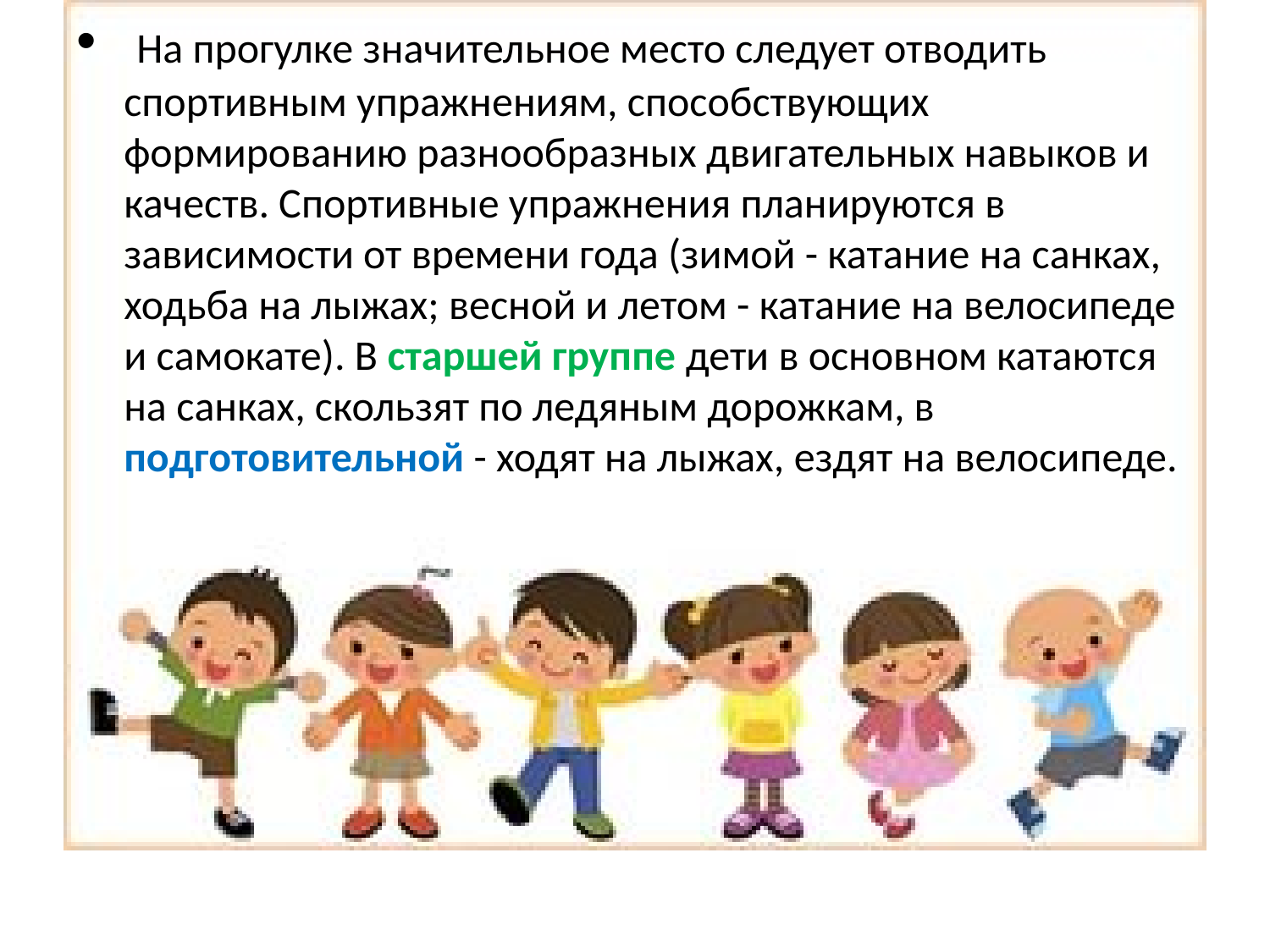

На прогулке значительное место следует отводить спортивным упражнениям, способствующих формированию разнообразных двигательных навыков и качеств. Спортивные упражнения планируются в зависимости от времени года (зимой - катание на санках, ходьба на лыжах; весной и летом - катание на велосипеде и самокате). В старшей группе дети в основном катаются на санках, скользят по ледяным дорожкам, в подготовительной - ходят на лыжах, ездят на велосипеде.

#